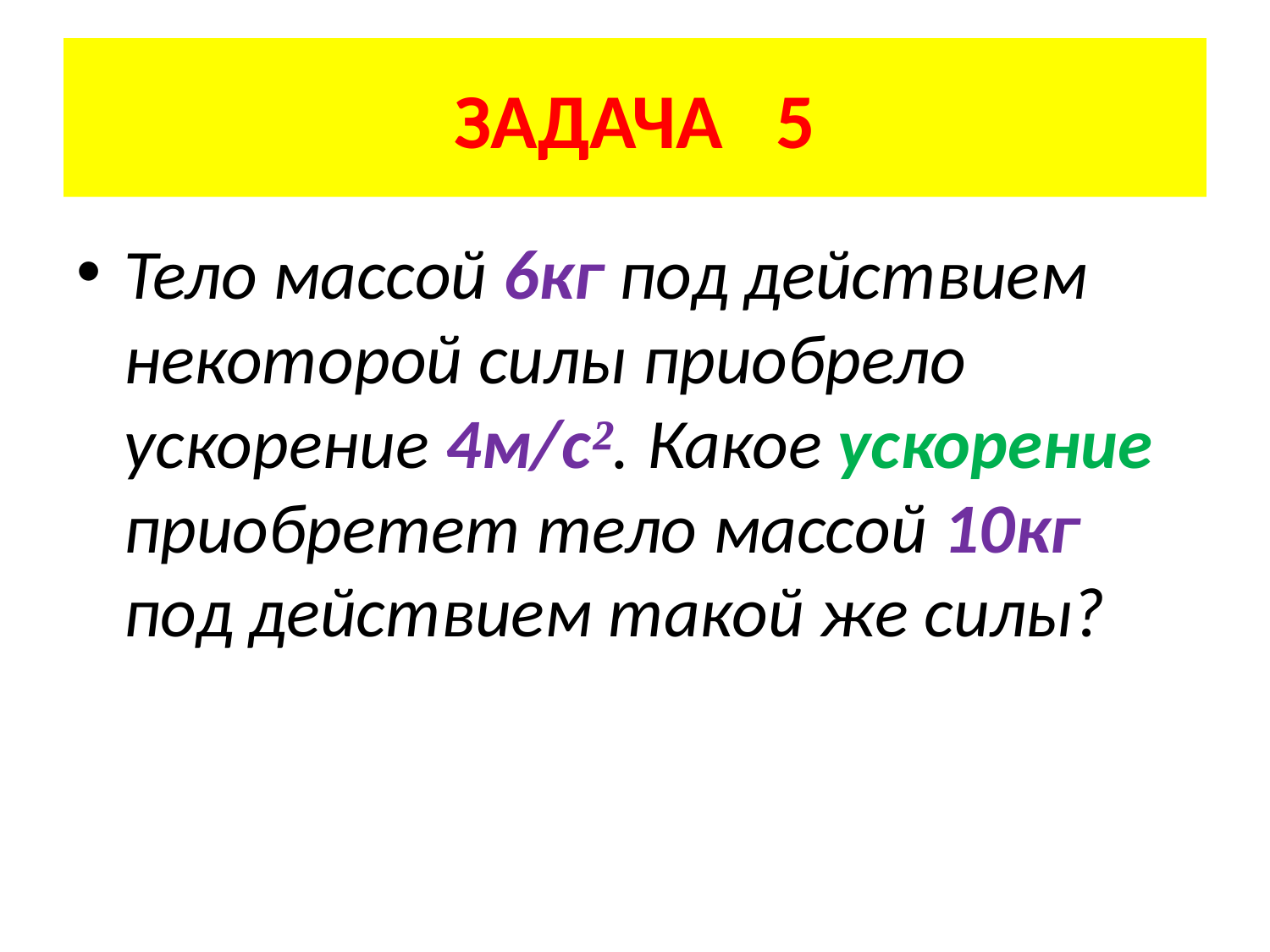

# ЗАДАЧА   5
Тело массой 6кг под действием некоторой силы приобрело ускорение 4м/с². Какое ускорение приобретет тело массой 10кг под действием такой же силы?